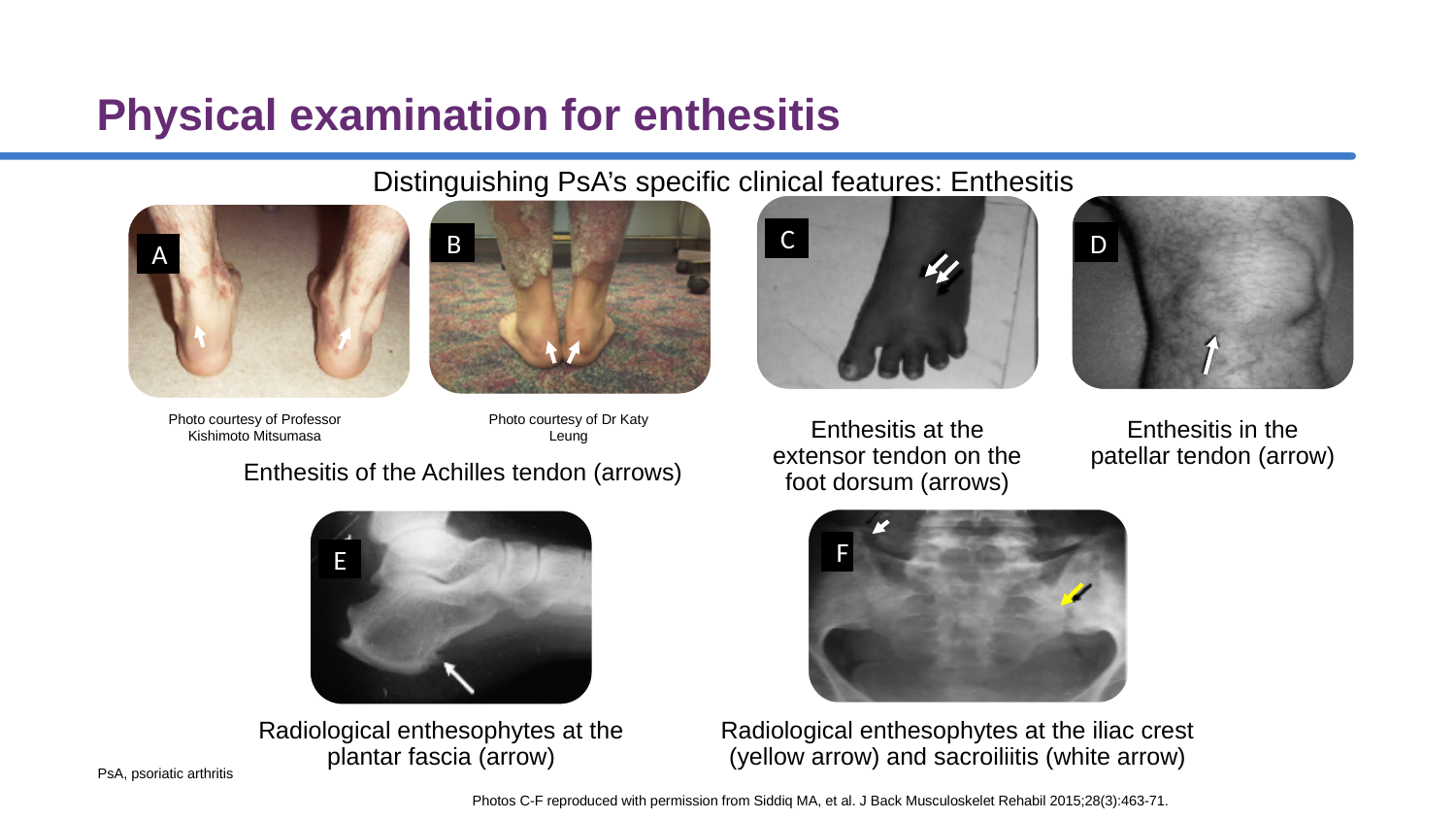

# Physical examination for enthesitis
Distinguishing PsA’s specific clinical features: Enthesitis

Enthesitis at the extensor tendon on the foot dorsum (arrows)
Enthesitis in the patellar tendon (arrow)
Radiological enthesophytes at the plantar fascia (arrow)
Radiological enthesophytes at the iliac crest (yellow arrow) and sacroiliitis (white arrow)
C
D
B
A
Photo courtesy of Dr Katy Leung
Photo courtesy of Professor Kishimoto Mitsumasa
Enthesitis of the Achilles tendon (arrows)
F
E

PsA, psoriatic arthritis
Photos C-F reproduced with permission from Siddiq MA, et al. J Back Musculoskelet Rehabil 2015;28(3):463-71.